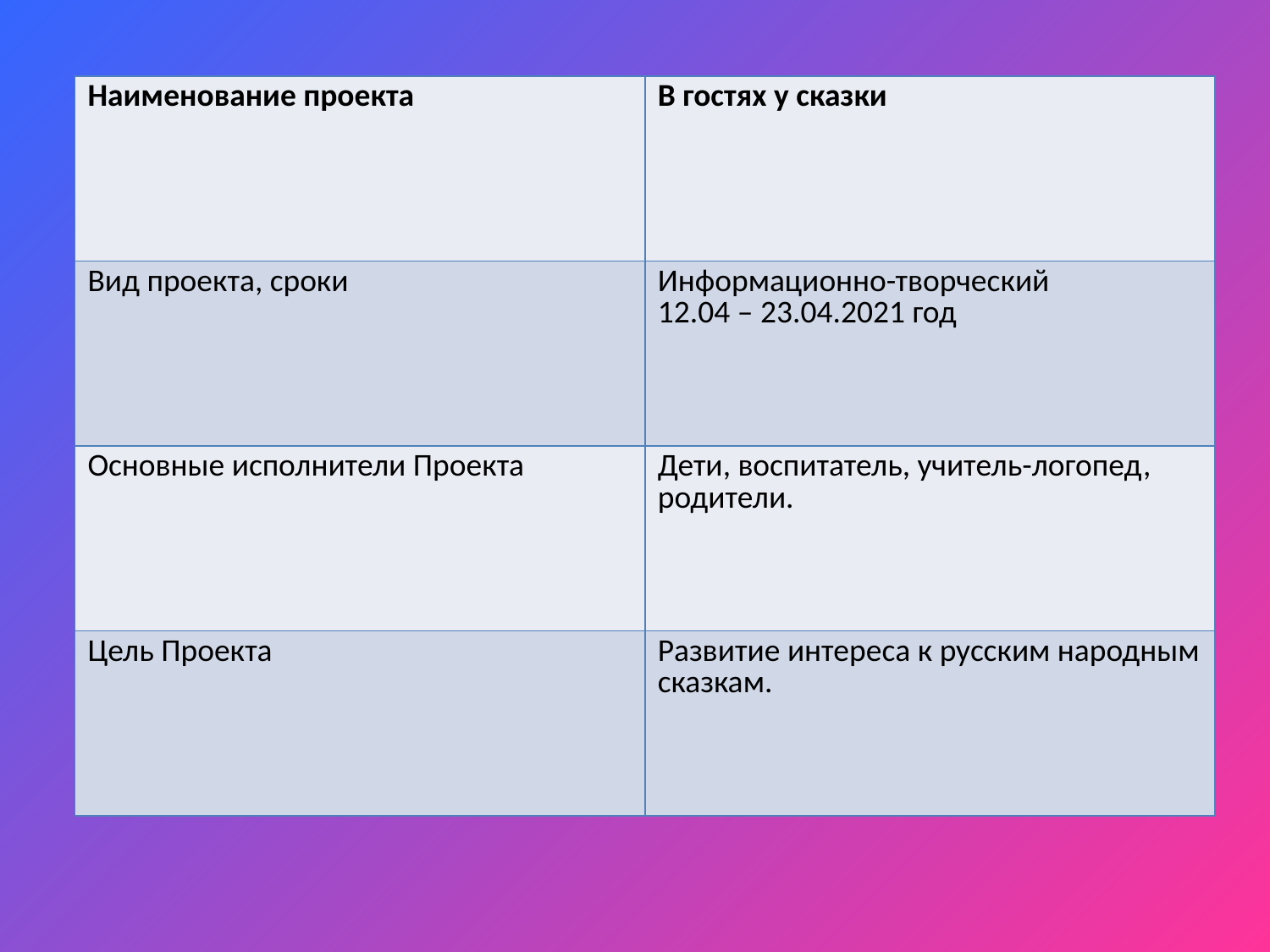

| Наименование проекта | В гостях у сказки |
| --- | --- |
| Вид проекта, сроки | Информационно-творческий 12.04 – 23.04.2021 год |
| Основные исполнители Проекта | Дети, воспитатель, учитель-логопед, родители. |
| Цель Проекта | Развитие интереса к русским народным сказкам. |